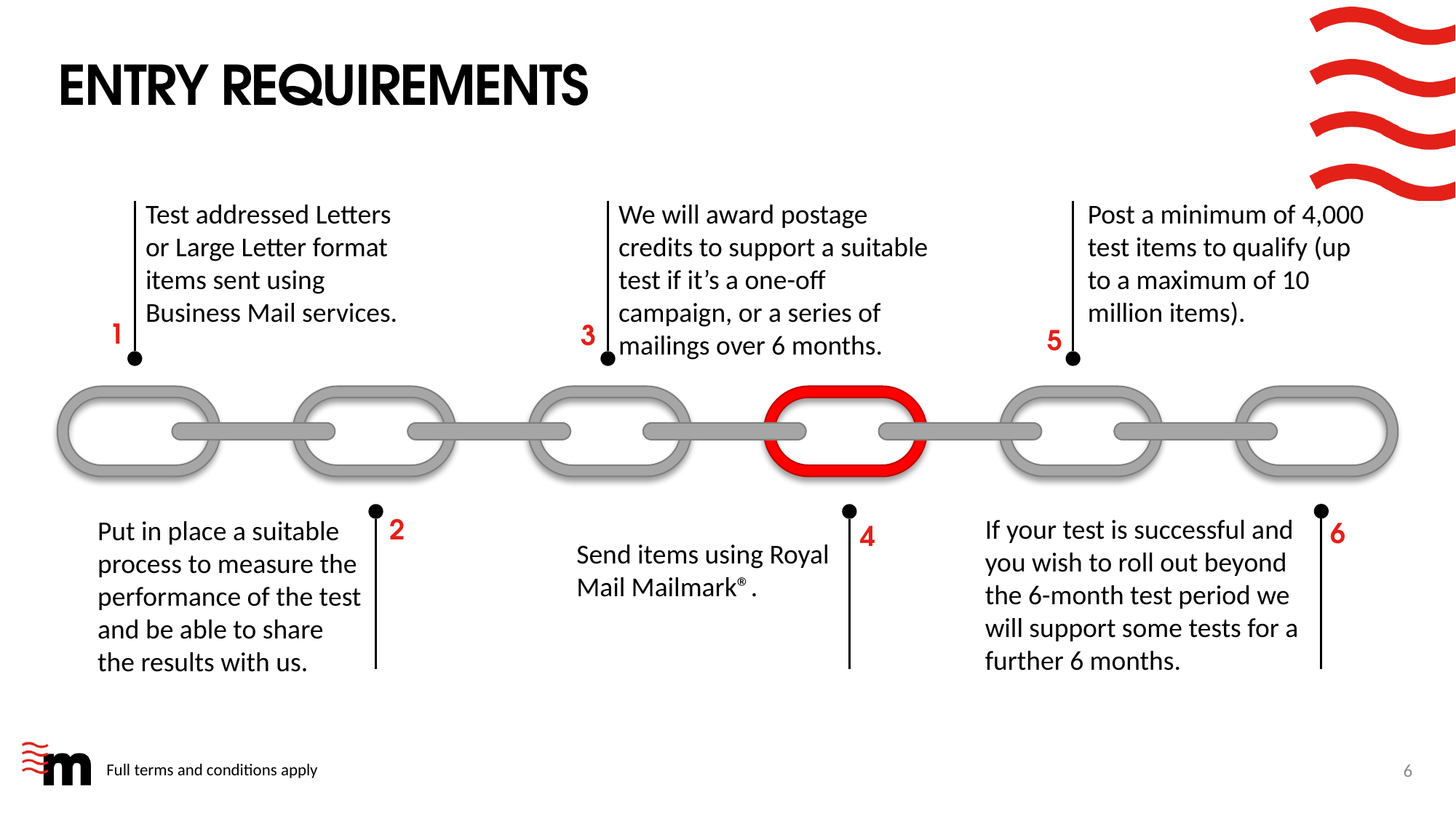

# Entry requirements

Test addressed Letters or Large Letter format items sent using Business Mail services.

We will award postage credits to support a suitable test if it’s a one-off campaign, or a series of mailings over 6 months.

Post a minimum of 4,000 test items to qualify (up to a maximum of 10 million items).

1
3
5

If your test is successful and you wish to roll out beyond the 6-month test period we will support some tests for a further 6 months.

2
Put in place a suitable process to measure the performance of the test and be able to share the results with us.

6
4
Send items using Royal Mail Mailmark®.
6
Full terms and conditions apply